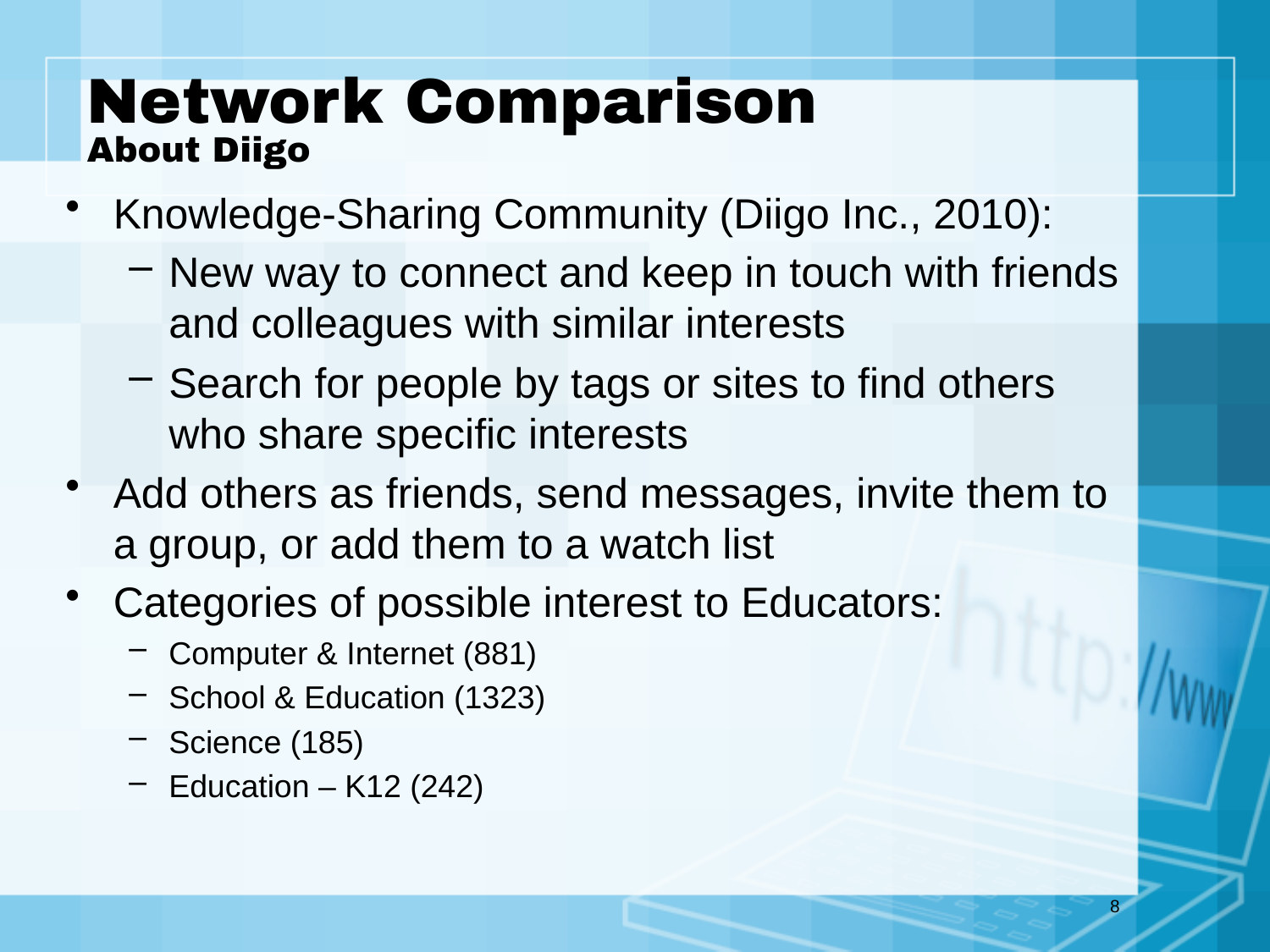

# Network Comparison About Diigo
Knowledge-Sharing Community (Diigo Inc., 2010):
New way to connect and keep in touch with friends and colleagues with similar interests
Search for people by tags or sites to find others who share specific interests
Add others as friends, send messages, invite them to a group, or add them to a watch list
Categories of possible interest to Educators:
Computer & Internet (881)
School & Education (1323)
Science (185)
Education – K12 (242)

8